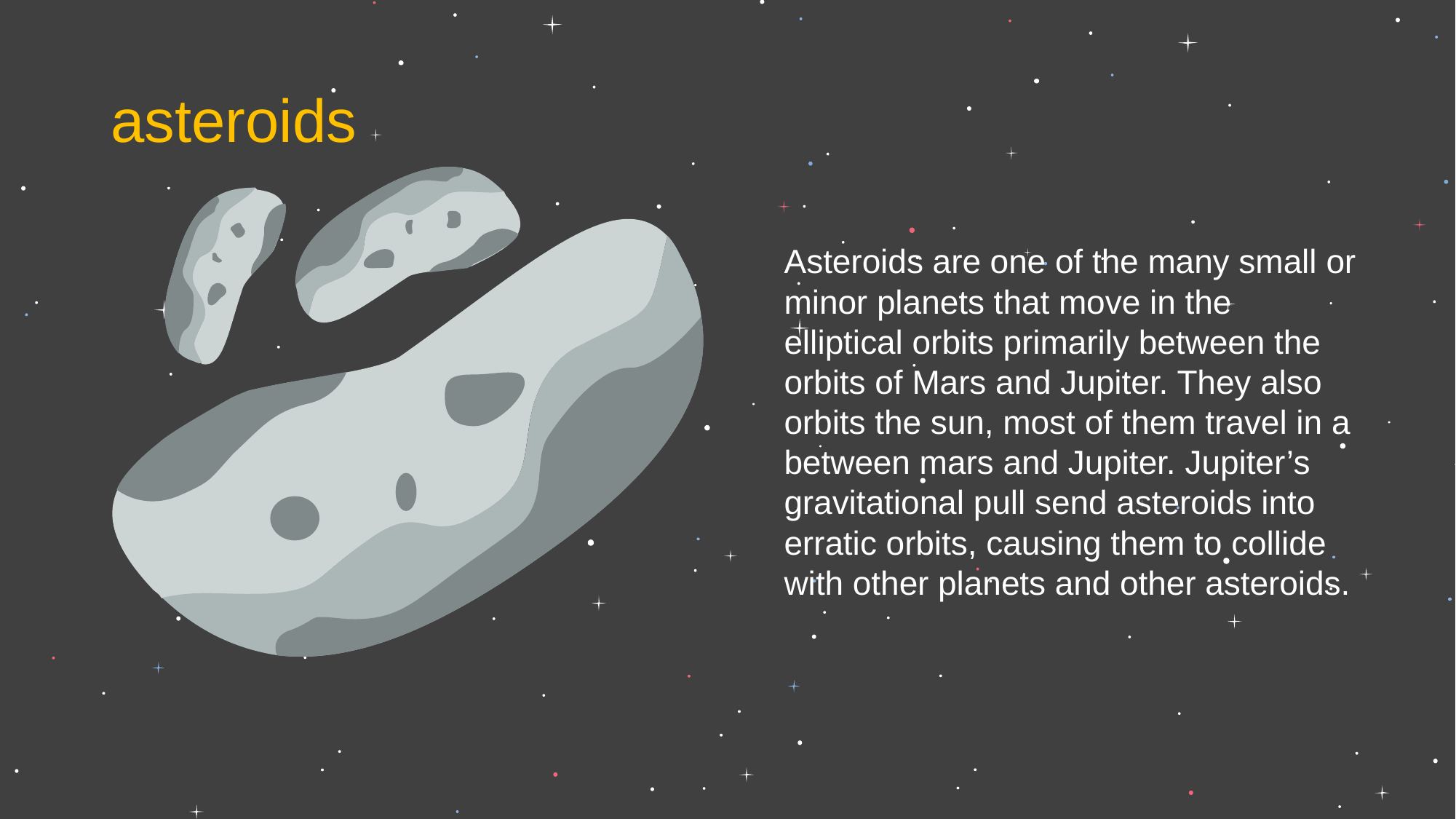

# asteroids

Asteroids are one of the many small or minor planets that move in the elliptical orbits primarily between the orbits of Mars and Jupiter. They also orbits the sun, most of them travel in a between mars and Jupiter. Jupiter’s gravitational pull send asteroids into erratic orbits, causing them to collide with other planets and other asteroids.